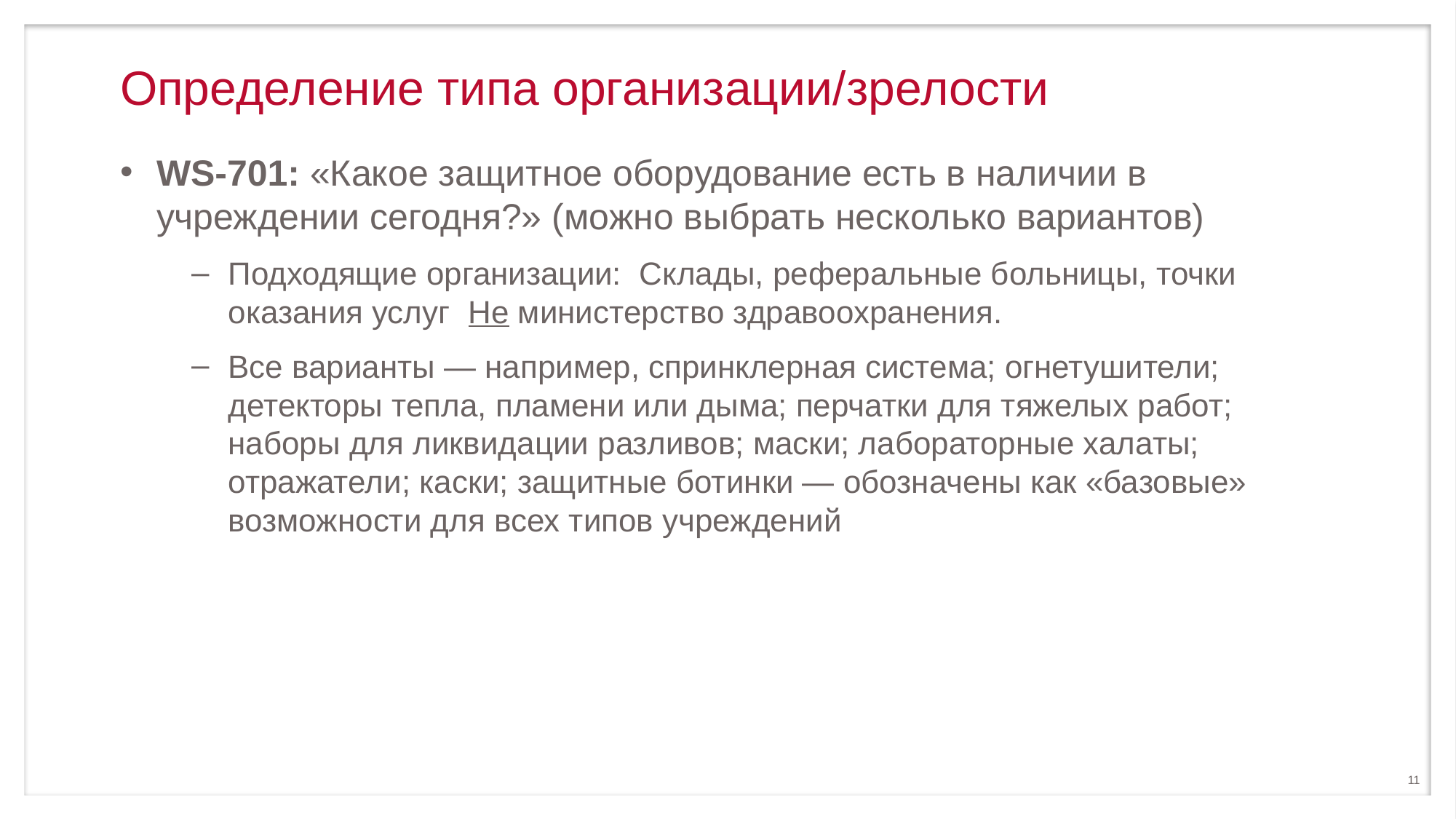

# Определение типа организации/зрелости
WS-701: «Какое защитное оборудование есть в наличии в учреждении сегодня?» (можно выбрать несколько вариантов)
Подходящие организации:  Склады, реферальные больницы, точки оказания услуг  Не министерство здравоохранения.
Все варианты — например, спринклерная система; огнетушители; детекторы тепла, пламени или дыма; перчатки для тяжелых работ; наборы для ликвидации разливов; маски; лабораторные халаты; отражатели; каски; защитные ботинки — обозначены как «базовые» возможности для всех типов учреждений

11